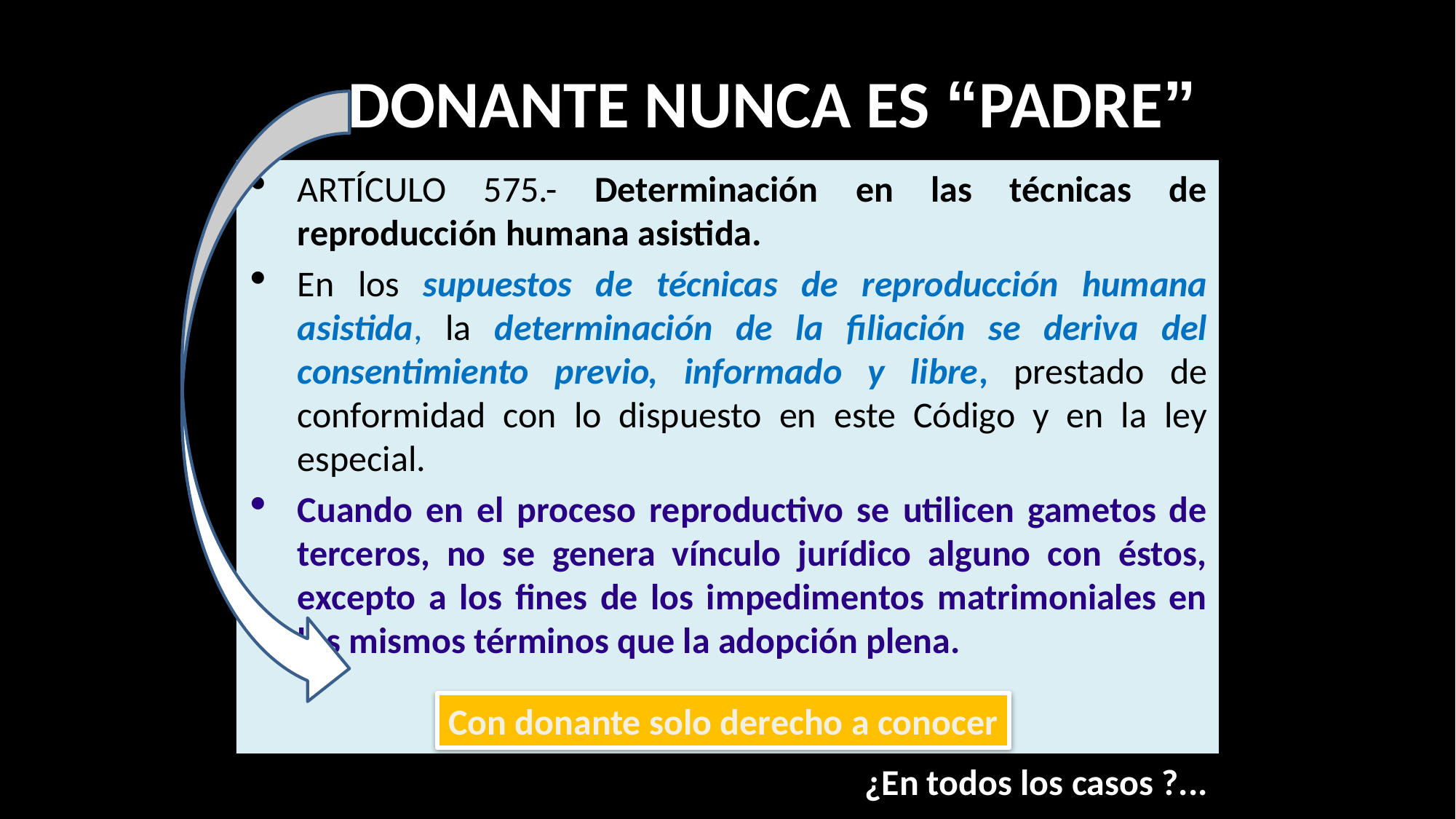

# el DONANTE NUNCA ES “PADRE”

ARTÍCULO 575.- Determinación en las técnicas de reproducción humana asistida.
En los supuestos de técnicas de reproducción humana asistida, la determinación de la filiación se deriva del consentimiento previo, informado y libre, prestado de conformidad con lo dispuesto en este Código y en la ley especial.
Cuando en el proceso reproductivo se utilicen gametos de terceros, no se genera vínculo jurídico alguno con éstos, excepto a los fines de los impedimentos matrimoniales en los mismos términos que la adopción plena.

Con donante solo derecho a conocer
¿En todos los casos ?...